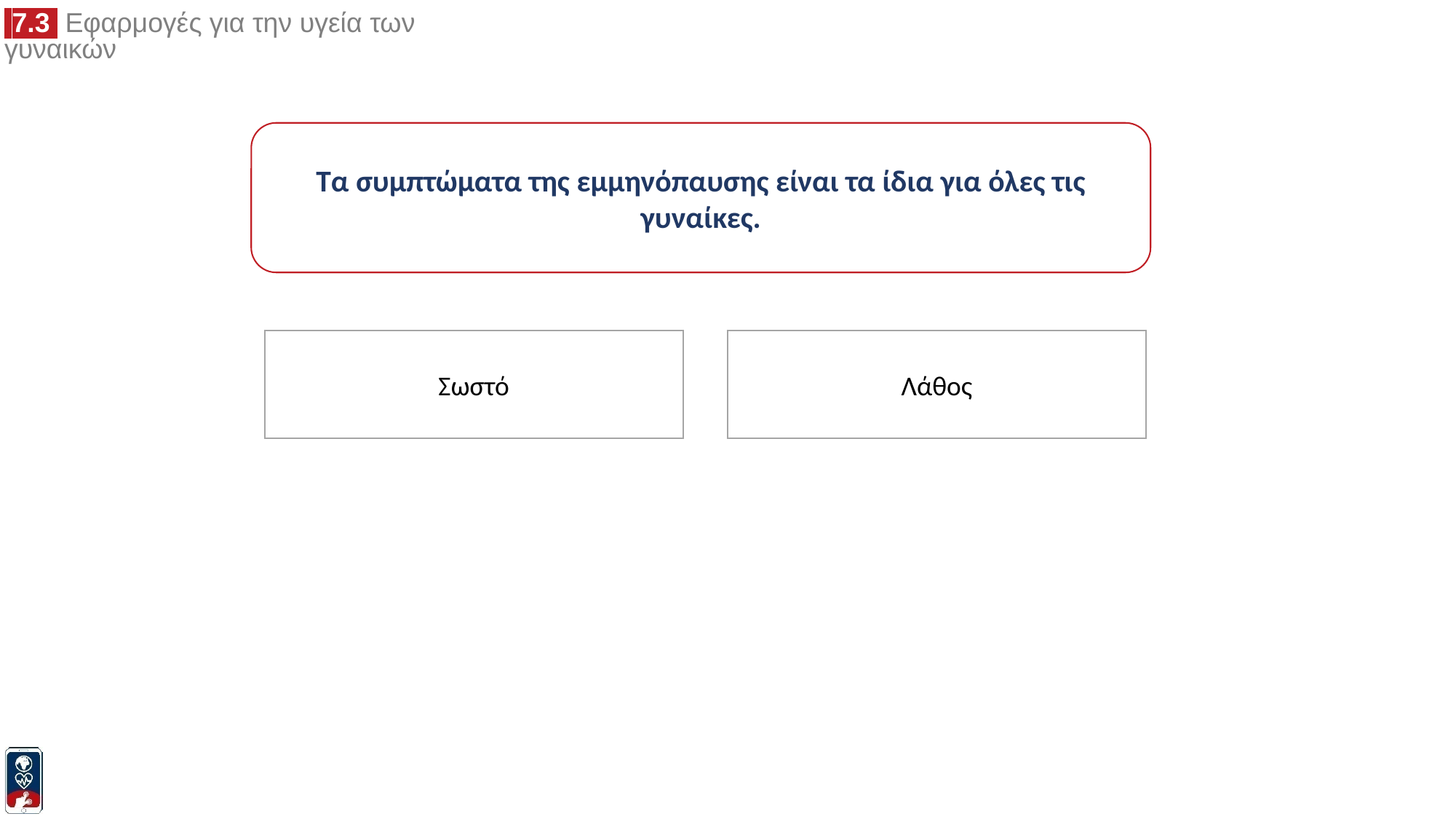

Τα συμπτώματα της εμμηνόπαυσης είναι τα ίδια για όλες τις γυναίκες.
Λάθος
Σωστό